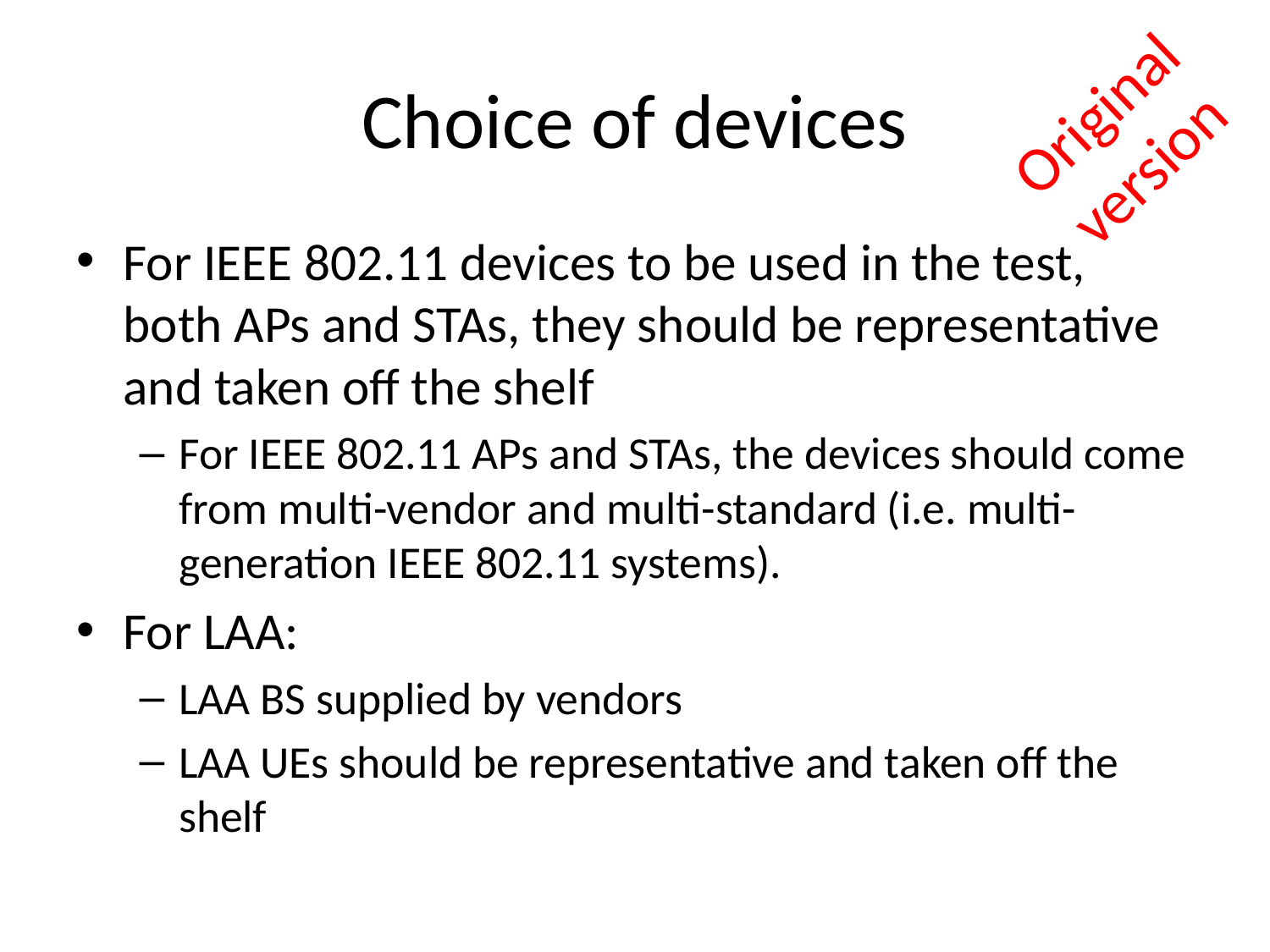

# Choice of devices
Original version
For IEEE 802.11 devices to be used in the test, both APs and STAs, they should be representative and taken off the shelf
For IEEE 802.11 APs and STAs, the devices should come from multi-vendor and multi-standard (i.e. multi-generation IEEE 802.11 systems).
For LAA:
LAA BS supplied by vendors
LAA UEs should be representative and taken off the shelf